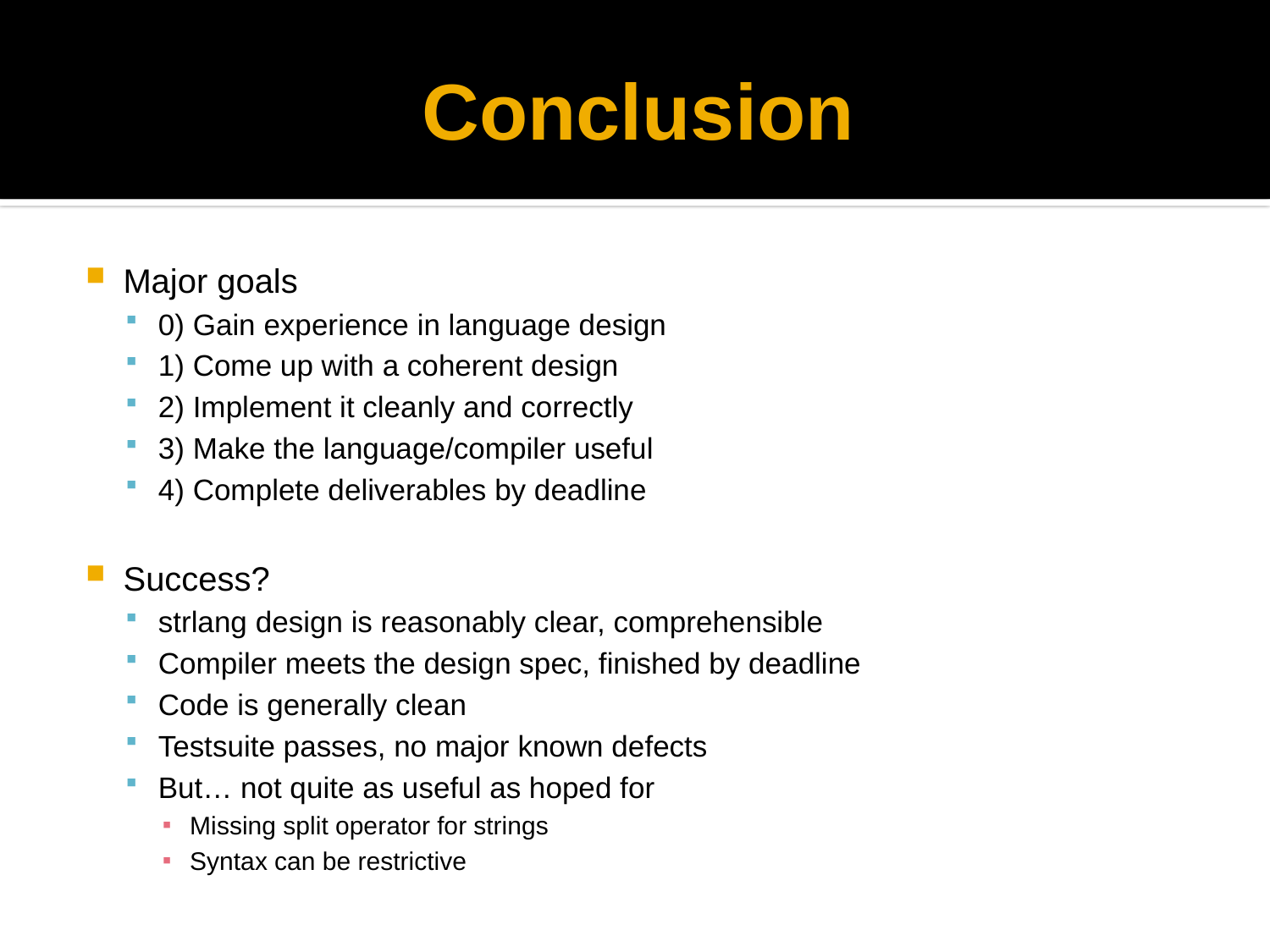

# Conclusion
Major goals
0) Gain experience in language design
1) Come up with a coherent design
2) Implement it cleanly and correctly
3) Make the language/compiler useful
4) Complete deliverables by deadline

Success?
strlang design is reasonably clear, comprehensible
Compiler meets the design spec, finished by deadline
Code is generally clean
Testsuite passes, no major known defects
But… not quite as useful as hoped for
Missing split operator for strings
Syntax can be restrictive